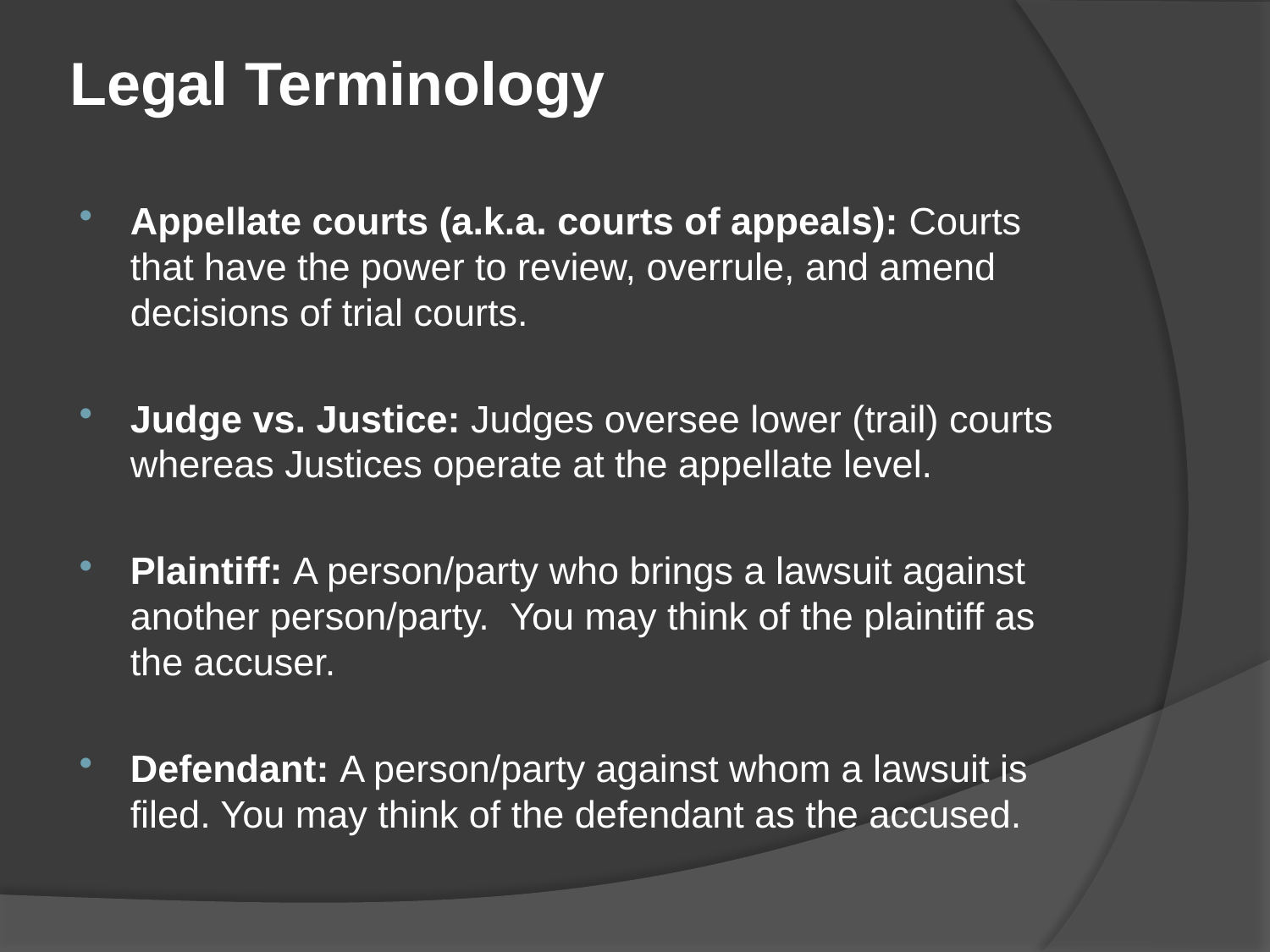

# Legal Terminology
Appellate courts (a.k.a. courts of appeals): Courts that have the power to review, overrule, and amend decisions of trial courts.

Judge vs. Justice: Judges oversee lower (trail) courts whereas Justices operate at the appellate level.

Plaintiff: A person/party who brings a lawsuit against another person/party.  You may think of the plaintiff as the accuser.

Defendant: A person/party against whom a lawsuit is filed. You may think of the defendant as the accused.